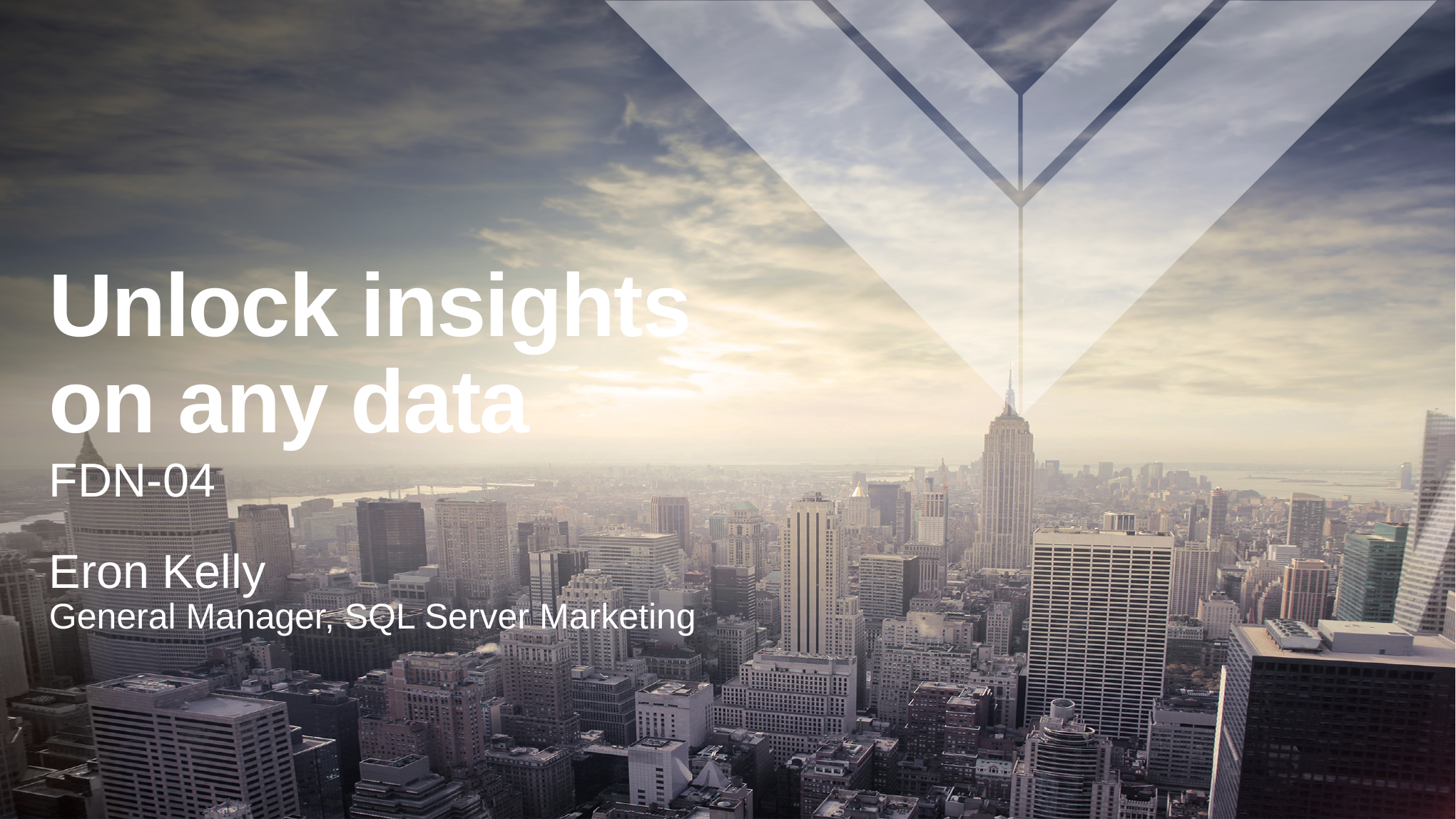

# Unlock insights on any data
FDN-04
Eron Kelly
General Manager, SQL Server Marketing